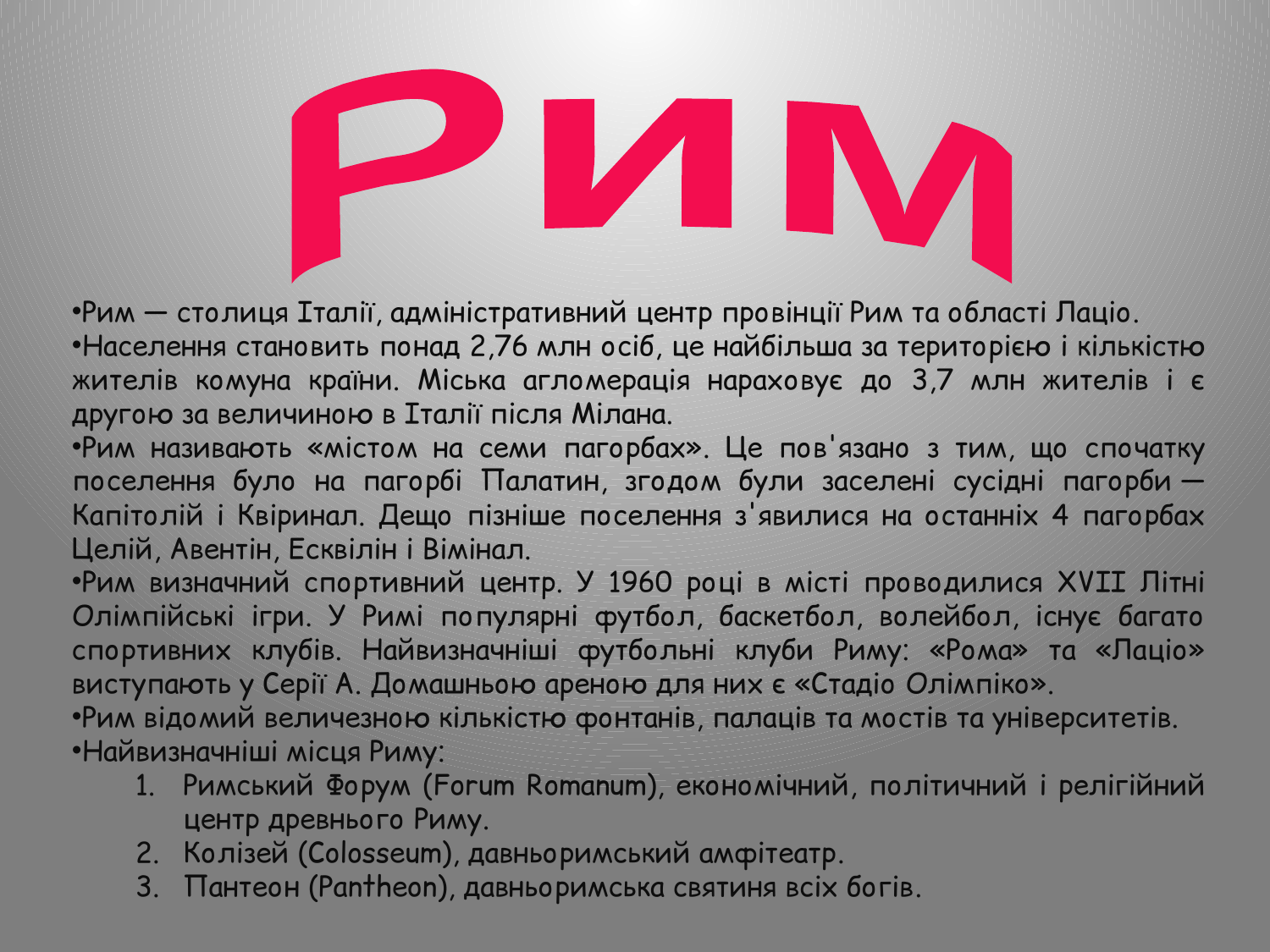

Рим
Рим — столиця Італії, адміністративний центр провінції Рим та області Лаціо.
Населення становить понад 2,76 млн осіб, це найбільша за територією і кількістю жителів комуна країни. Міська агломерація нараховує до 3,7 млн жителів і є другою за величиною в Італії після Мілана.
Рим називають «містом на семи пагорбах». Це пов'язано з тим, що спочатку поселення було на пагорбі Палатин, згодом були заселені сусідні пагорби — Капітолій і Квіринал. Дещо пізніше поселення з'явилися на останніх 4 пагорбах Целій, Авентін, Есквілін і Вімінал.
Рим визначний спортивний центр. У 1960 році в місті проводилися XVII Літні Олімпійські ігри. У Римі популярні футбол, баскетбол, волейбол, існує багато спортивних клубів. Найвизначніші футбольні клуби Риму: «Рома» та «Лаціо» виступають у Серії А. Домашньою ареною для них є «Стадіо Олімпіко».
Рим відомий величезною кількістю фонтанів, палаців та мостів та університетів.
Найвизначніші місця Риму:
Римський Форум (Forum Romanum), економічний, політичний і релігійний центр древнього Риму.
Колізей (Colosseum), давньоримський амфітеатр.
Пантеон (Pantheon), давньоримська святиня всіх богів.